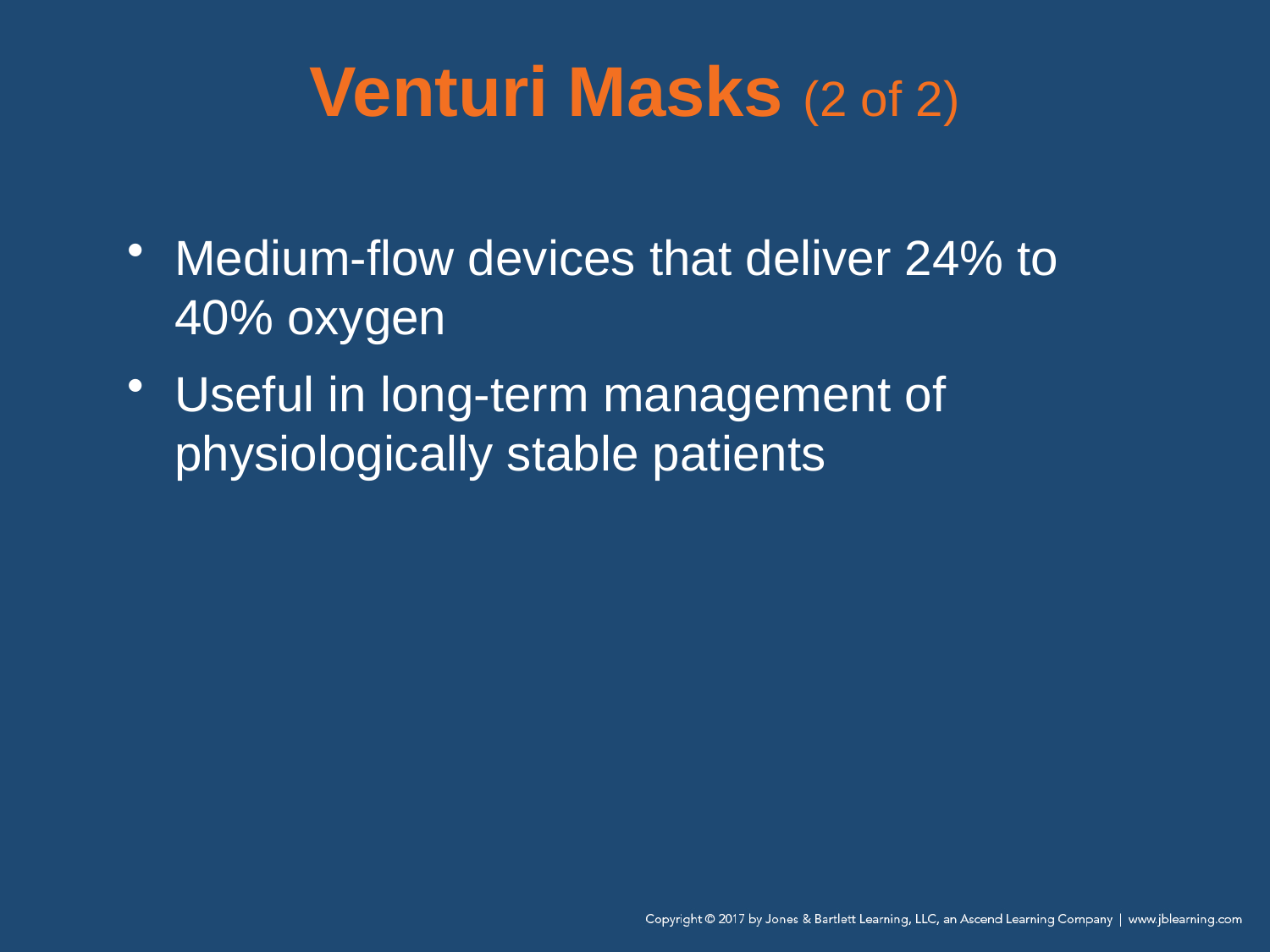

# Venturi Masks (2 of 2)
Medium-flow devices that deliver 24% to 40% oxygen
Useful in long-term management of physiologically stable patients